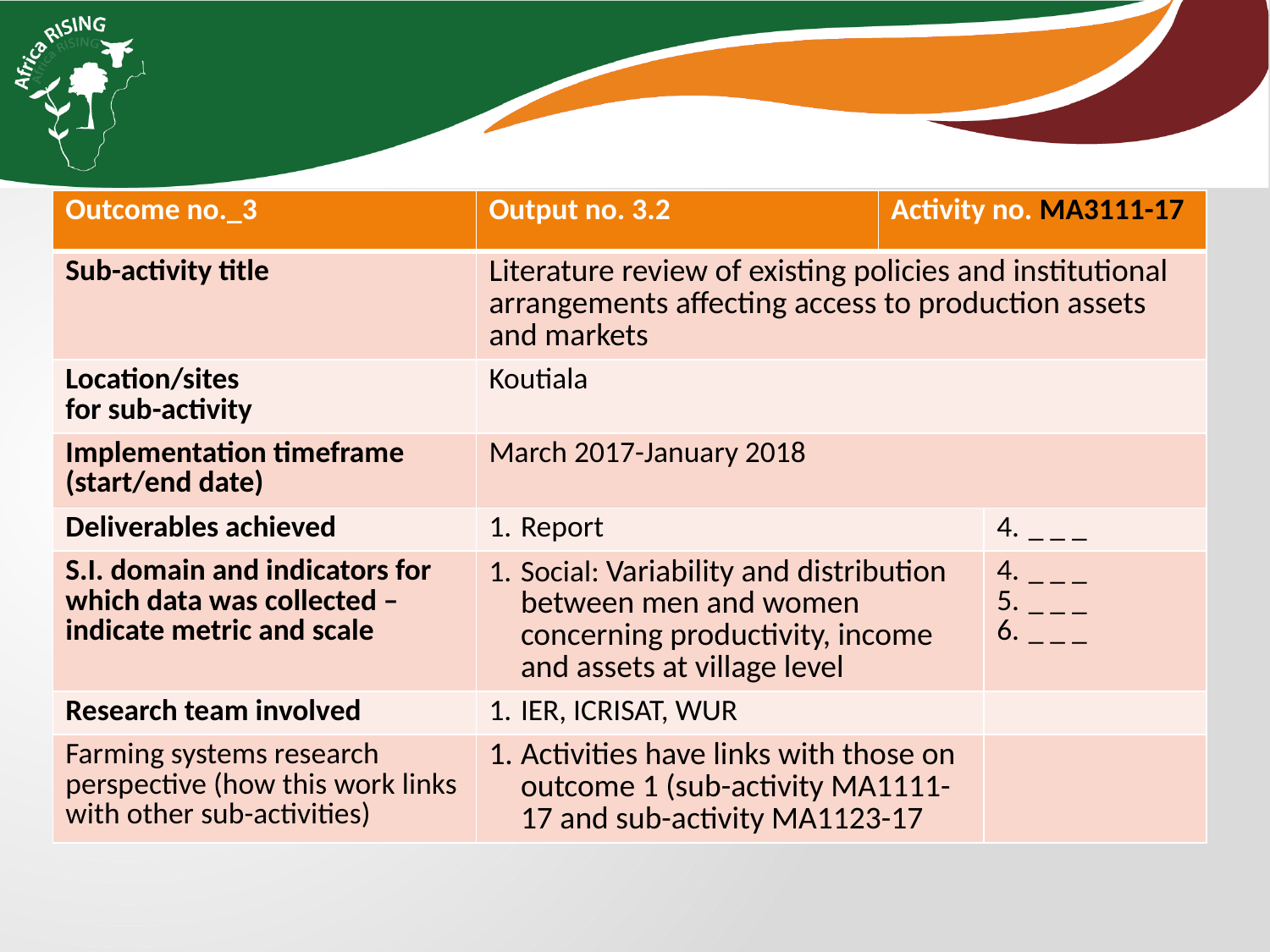

| Outcome no.\_3 | Output no. 3.2 | Activity no. MA3111-17 |  |
| --- | --- | --- | --- |
| Sub-activity title | Literature review of existing policies and institutional arrangements affecting access to production assets and markets |  |  |
| Location/sites for sub-activity | Koutiala |  |  |
| Implementation timeframe (start/end date) | March 2017-January 2018 |  |  |
| Deliverables achieved | Report | \_ \_ \_ | \_ \_ \_ |
| S.I. domain and indicators for which data was collected – indicate metric and scale | Social: Variability and distribution between men and women concerning productivity, income and assets at village level | \_ \_ \_ \_ \_ \_ \_ \_ \_ | \_ \_ \_ \_ \_ \_ \_ \_ \_ |
| Research team involved | IER, ICRISAT, WUR |  |  |
| Farming systems research perspective (how this work links with other sub-activities) | Activities have links with those on outcome 1 (sub-activity MA1111-17 and sub-activity MA1123-17 |  |  |